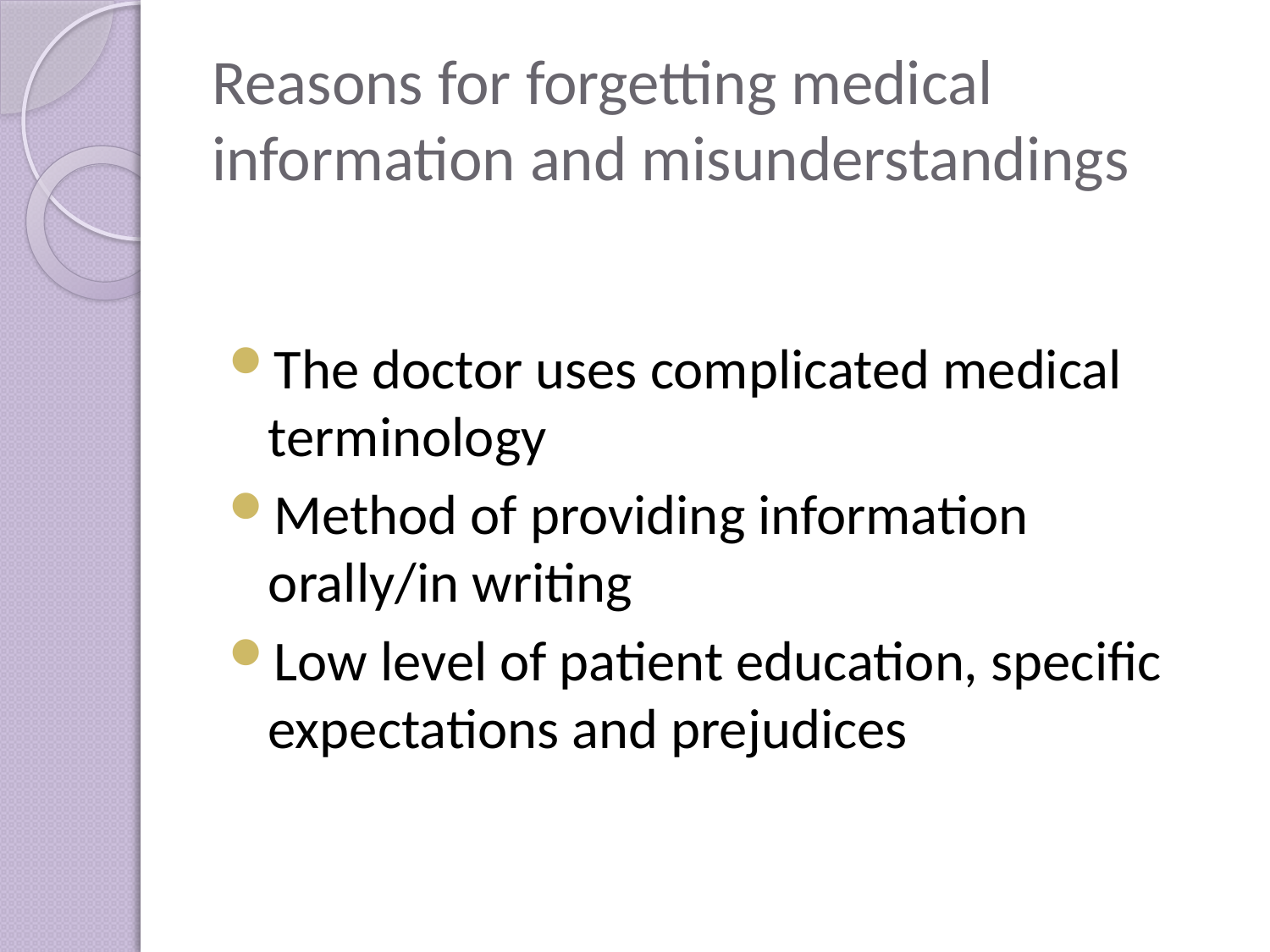

# Reasons for forgetting medical information and misunderstandings
The doctor uses complicated medical terminology
Method of providing information orally/in writing
Low level of patient education, specific expectations and prejudices